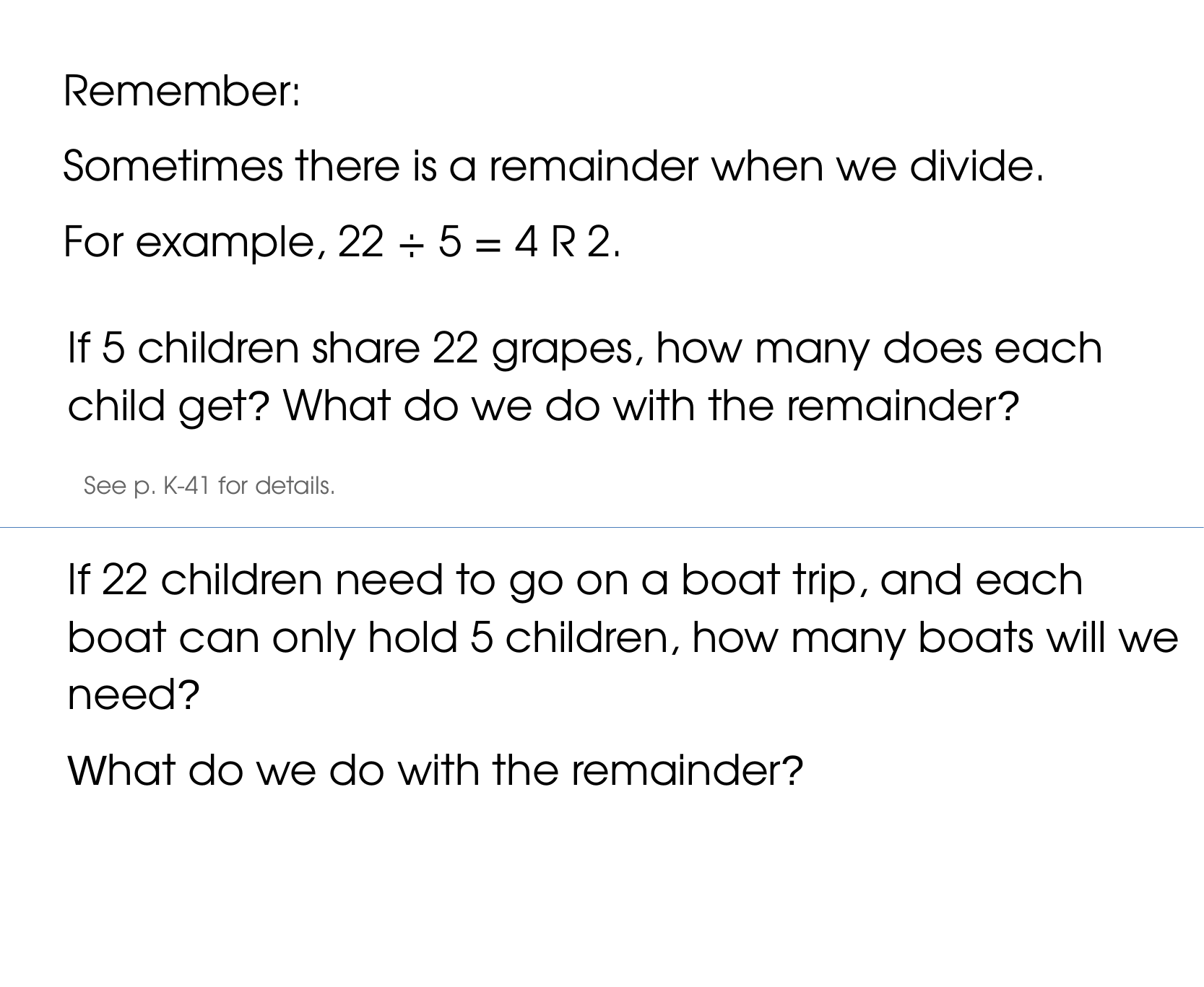

Remember:
Sometimes there is a remainder when we divide.
For example, 22 ÷ 5 = 4 R 2.
If 5 children share 22 grapes, how many does each child get? What do we do with the remainder?
See p. K-41 for details.
If 22 children need to go on a boat trip, and each boat can only hold 5 children, how many boats will we need?
What do we do with the remainder?